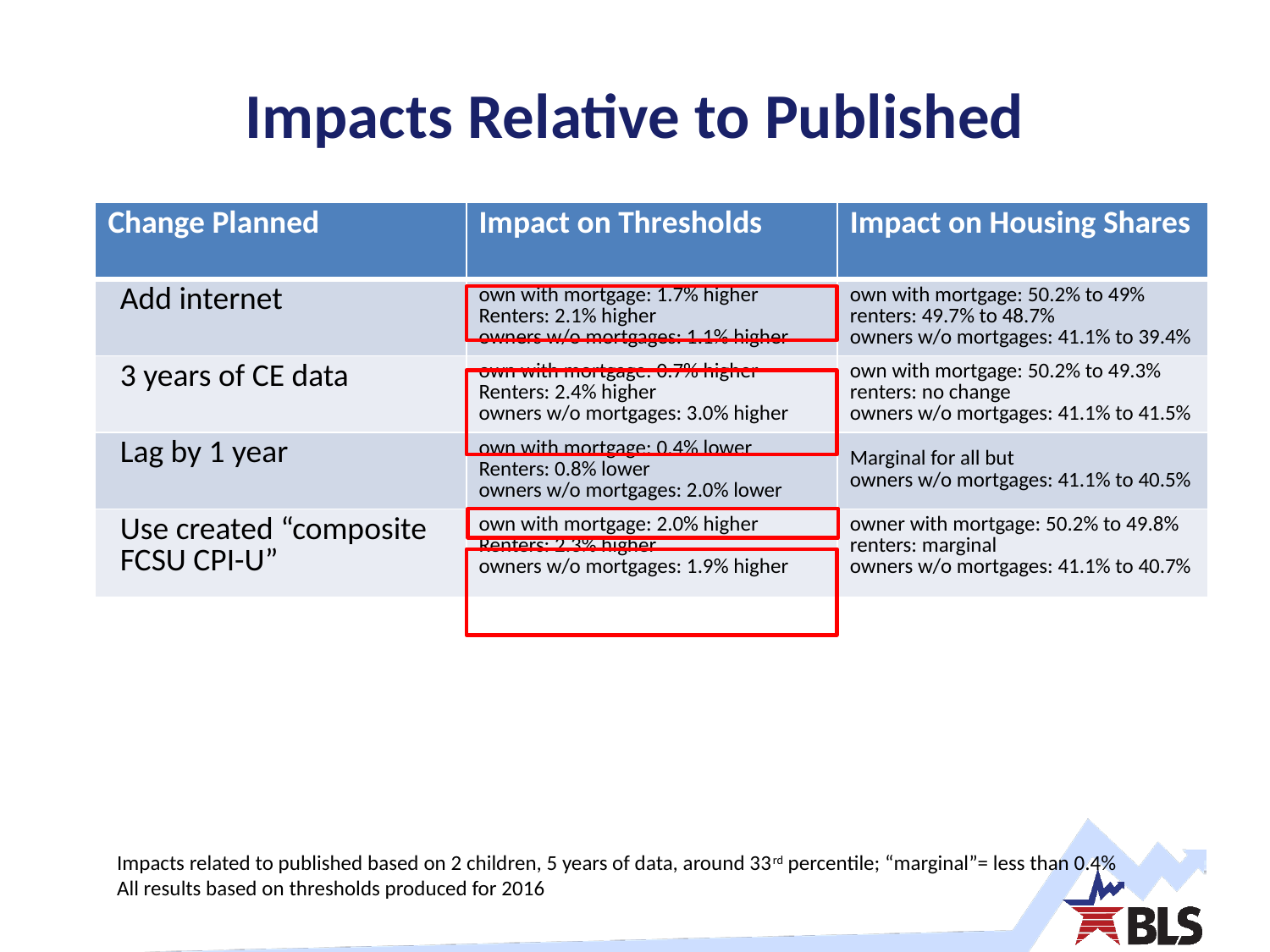

# Impacts Relative to Published
| Change Planned | Impact on Thresholds | Impact on Housing Shares |
| --- | --- | --- |
| Add internet | own with mortgage: 1.7% higher Renters: 2.1% higher owners w/o mortgages: 1.1% higher | own with mortgage: 50.2% to 49% renters: 49.7% to 48.7% owners w/o mortgages: 41.1% to 39.4% |
| 3 years of CE data | own with mortgage: 0.7% higher Renters: 2.4% higher owners w/o mortgages: 3.0% higher | own with mortgage: 50.2% to 49.3% renters: no change owners w/o mortgages: 41.1% to 41.5% |
| Lag by 1 year | own with mortgage: 0.4% lower Renters: 0.8% lower owners w/o mortgages: 2.0% lower | Marginal for all but owners w/o mortgages: 41.1% to 40.5% |
| Use created “composite FCSU CPI-U” | own with mortgage: 2.0% higher Renters: 2.3% higher owners w/o mortgages: 1.9% higher | owner with mortgage: 50.2% to 49.8% renters: marginal owners w/o mortgages: 41.1% to 40.7% |

Impacts related to published based on 2 children, 5 years of data, around 33rd percentile; “marginal”= less than 0.4%
All results based on thresholds produced for 2016
16  — U.S. BUREAU OF LABOR STATISTICS • bls.gov